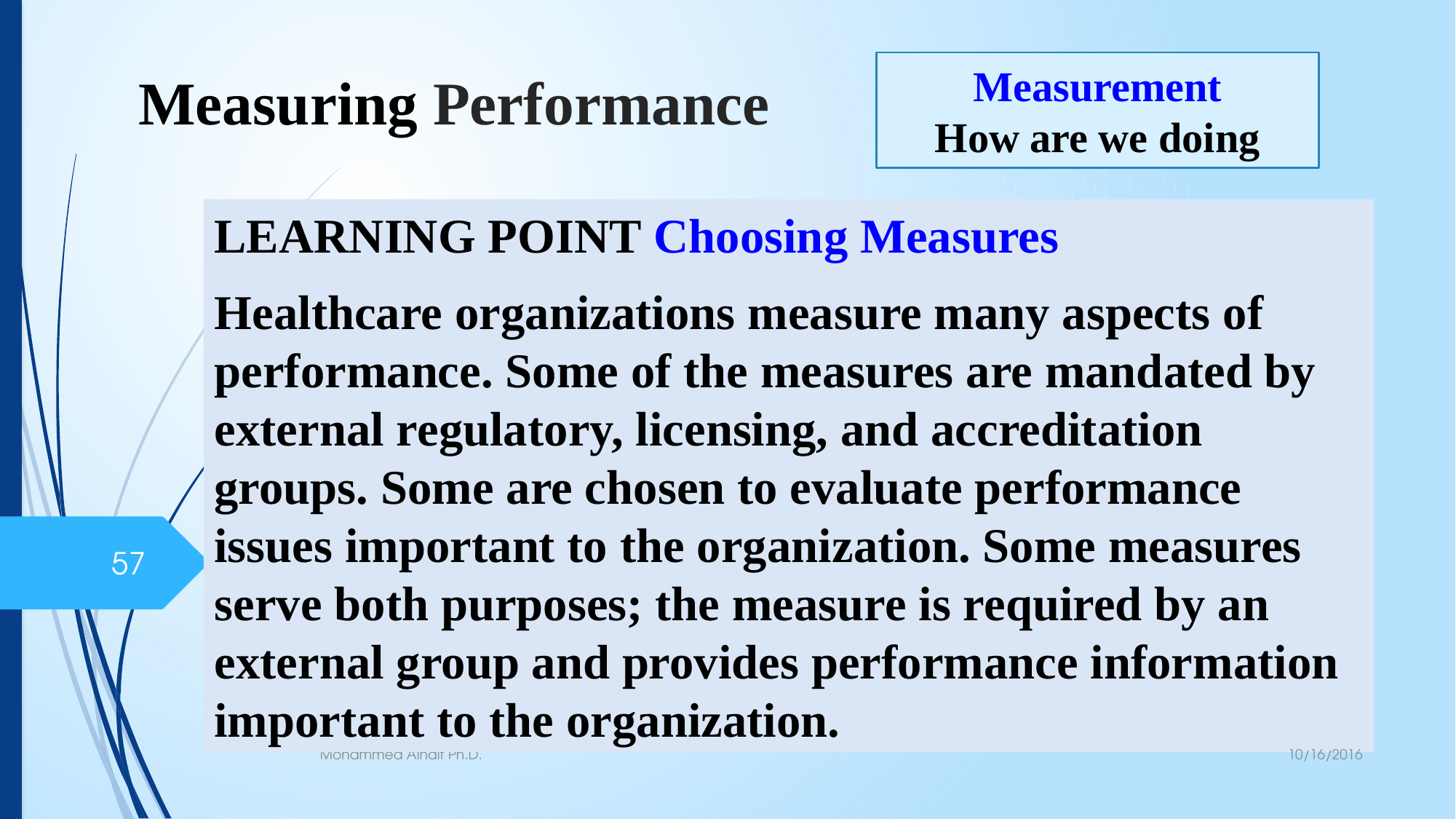

# Measuring Performance
Measurement
How are we doing

LEARNING POINT Choosing Measures
Healthcare organizations measure many aspects of performance. Some of the measures are mandated by external regulatory, licensing, and accreditation groups. Some are chosen to evaluate performance issues important to the organization. Some measures serve both purposes; the measure is required by an external group and provides performance information important to the organization.
57
10/16/2016
Mohammed Alnaif Ph.D.